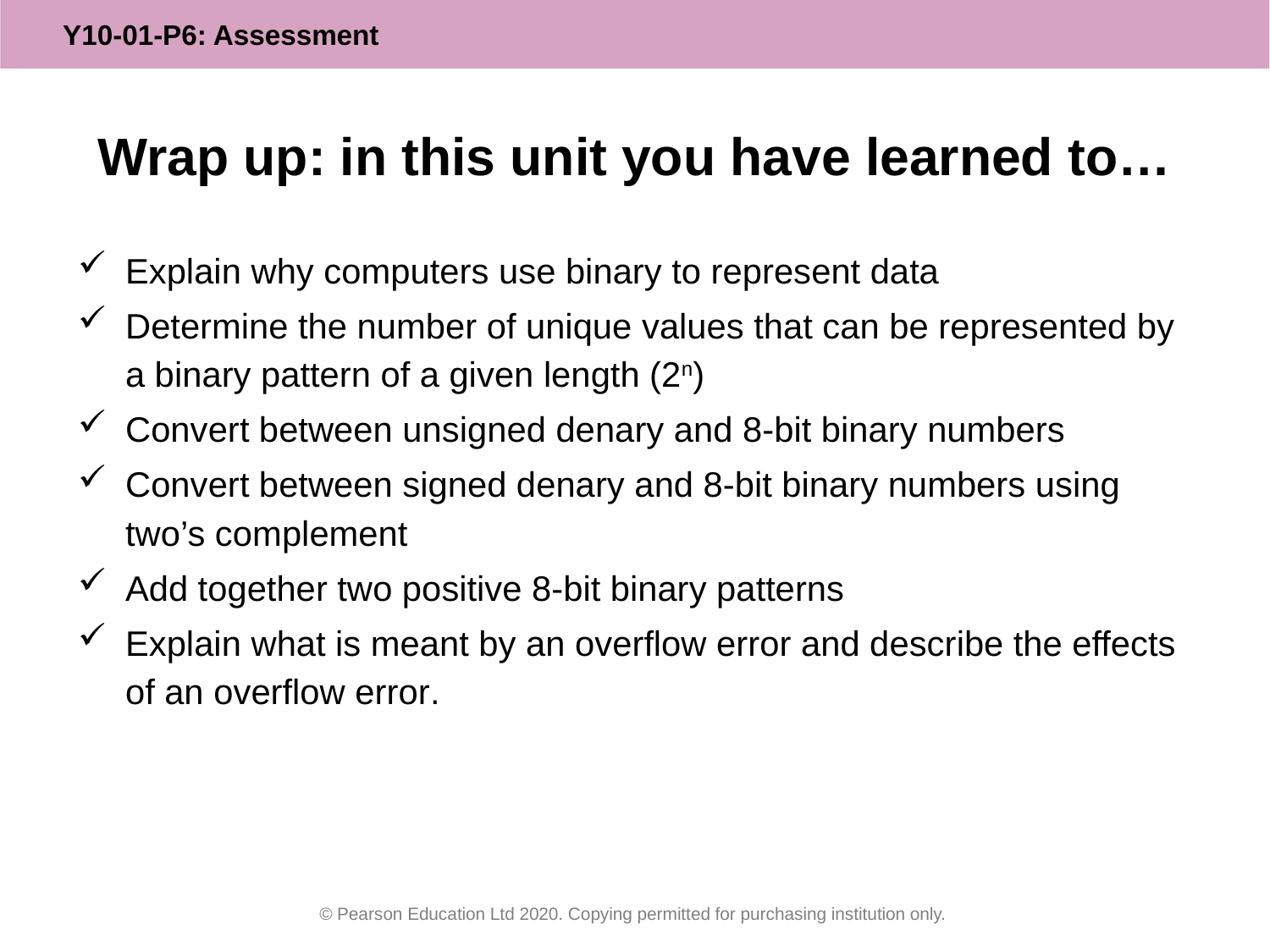

# Wrap up: in this unit you have learned to…
Explain why computers use binary to represent data
Determine the number of unique values that can be represented by a binary pattern of a given length (2n)
Convert between unsigned denary and 8-bit binary numbers
Convert between signed denary and 8-bit binary numbers using two’s complement
Add together two positive 8-bit binary patterns
Explain what is meant by an overflow error and describe the effects of an overflow error.
© Pearson Education Ltd 2020. Copying permitted for purchasing institution only.